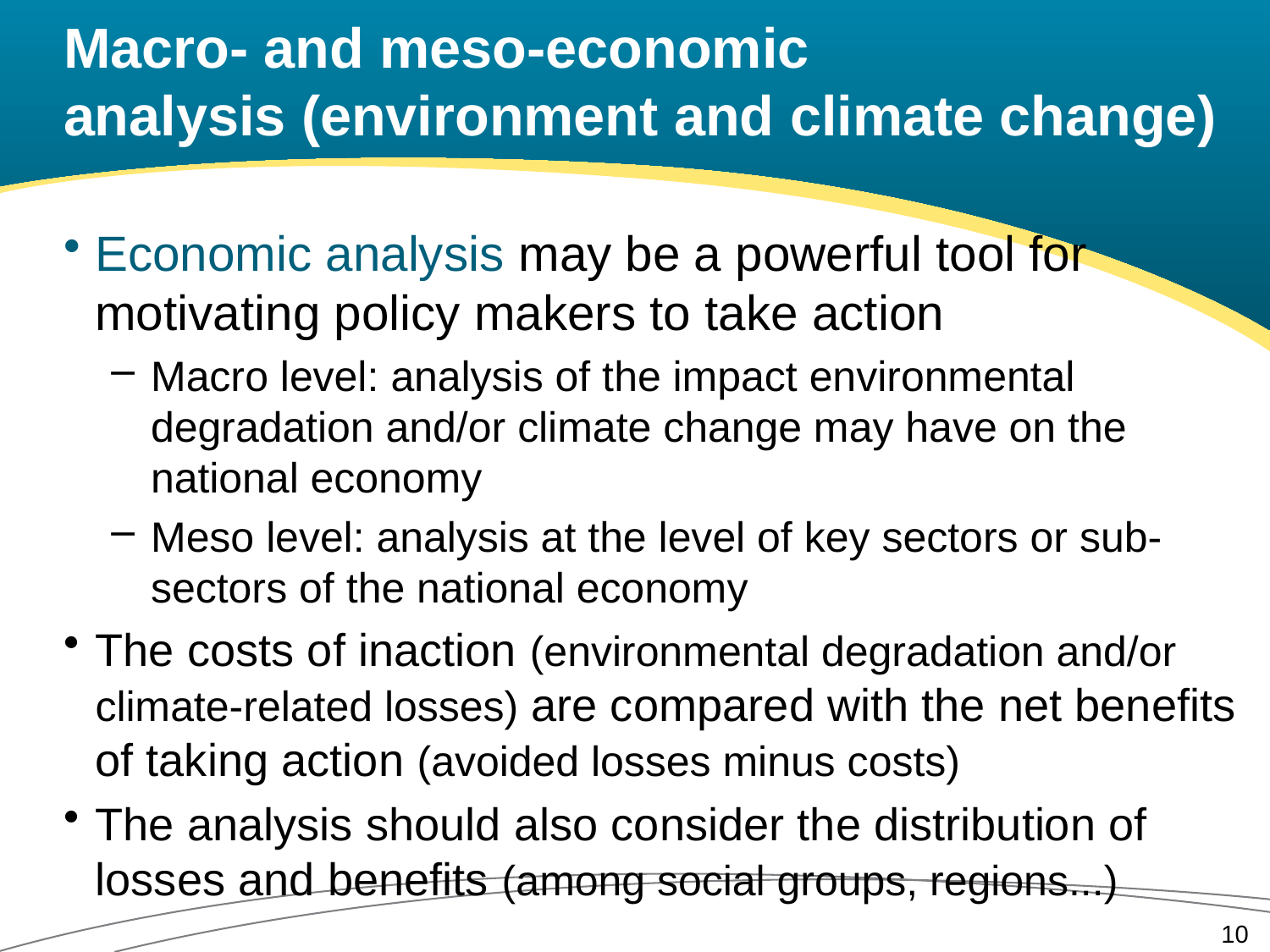

# Macro- and meso-economic analysis (environment and climate change)
Economic analysis may be a powerful tool for motivating policy makers to take action
Macro level: analysis of the impact environmental degradation and/or climate change may have on the national economy
Meso level: analysis at the level of key sectors or sub-sectors of the national economy
The costs of inaction (environmental degradation and/or climate-related losses) are compared with the net benefits of taking action (avoided losses minus costs)
The analysis should also consider the distribution of losses and benefits (among social groups, regions...)
10